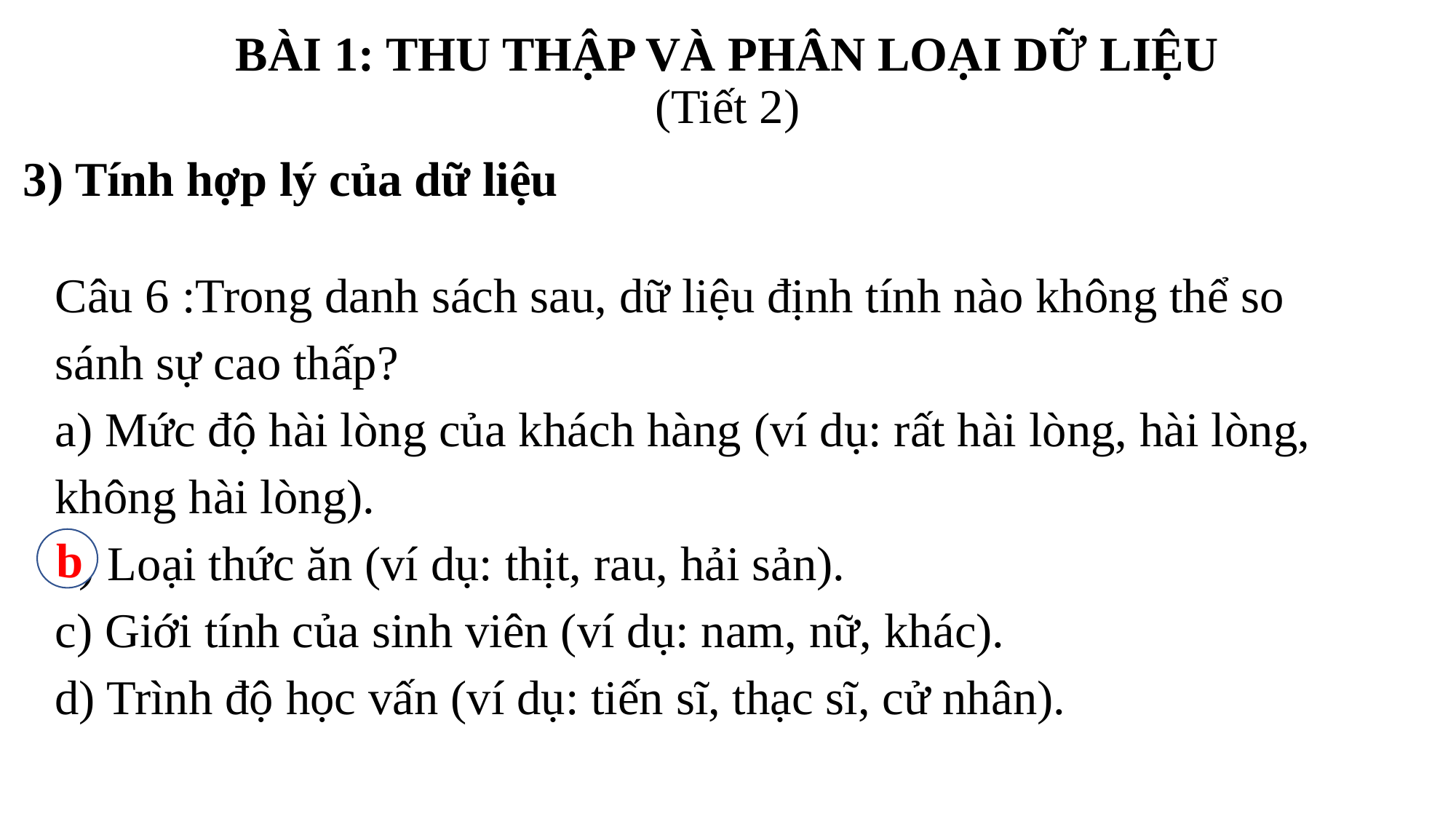

BÀI 1: THU THẬP VÀ PHÂN LOẠI DỮ LIỆU
(Tiết 2)
3) Tính hợp lý của dữ liệu
Câu 6 :Trong danh sách sau, dữ liệu định tính nào không thể so sánh sự cao thấp?
a) Mức độ hài lòng của khách hàng (ví dụ: rất hài lòng, hài lòng, không hài lòng).
b) Loại thức ăn (ví dụ: thịt, rau, hải sản).
c) Giới tính của sinh viên (ví dụ: nam, nữ, khác).
d) Trình độ học vấn (ví dụ: tiến sĩ, thạc sĩ, cử nhân).
b